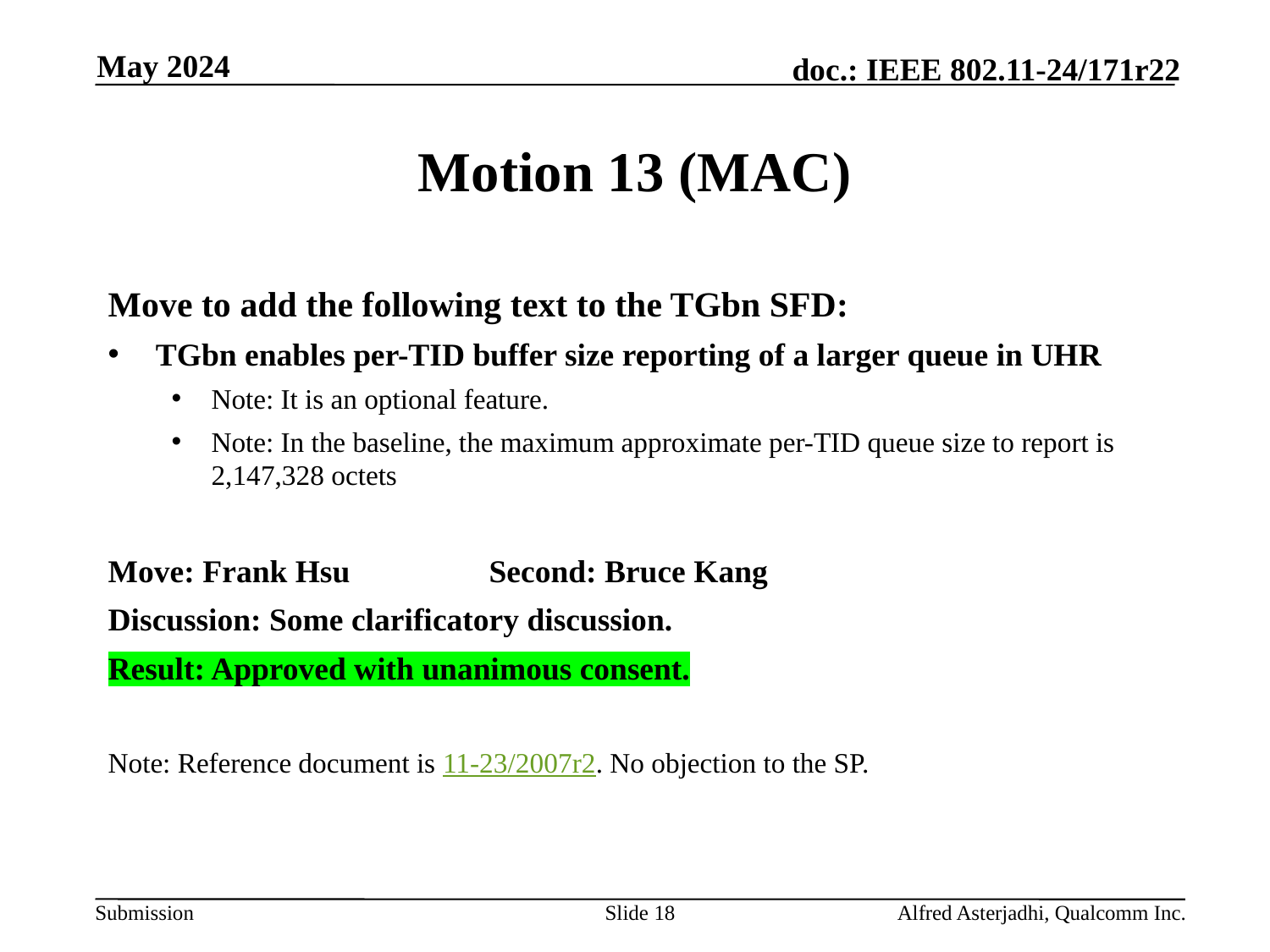

May 2024
# Motion 13 (MAC)
Move to add the following text to the TGbn SFD:
TGbn enables per-TID buffer size reporting of a larger queue in UHR
Note: It is an optional feature.
Note: In the baseline, the maximum approximate per-TID queue size to report is 2,147,328 octets

Move: Frank Hsu		Second: Bruce Kang
Discussion: Some clarificatory discussion.
Result: Approved with unanimous consent.

Note: Reference document is 11-23/2007r2. No objection to the SP.

Slide 18
Alfred Asterjadhi, Qualcomm Inc.